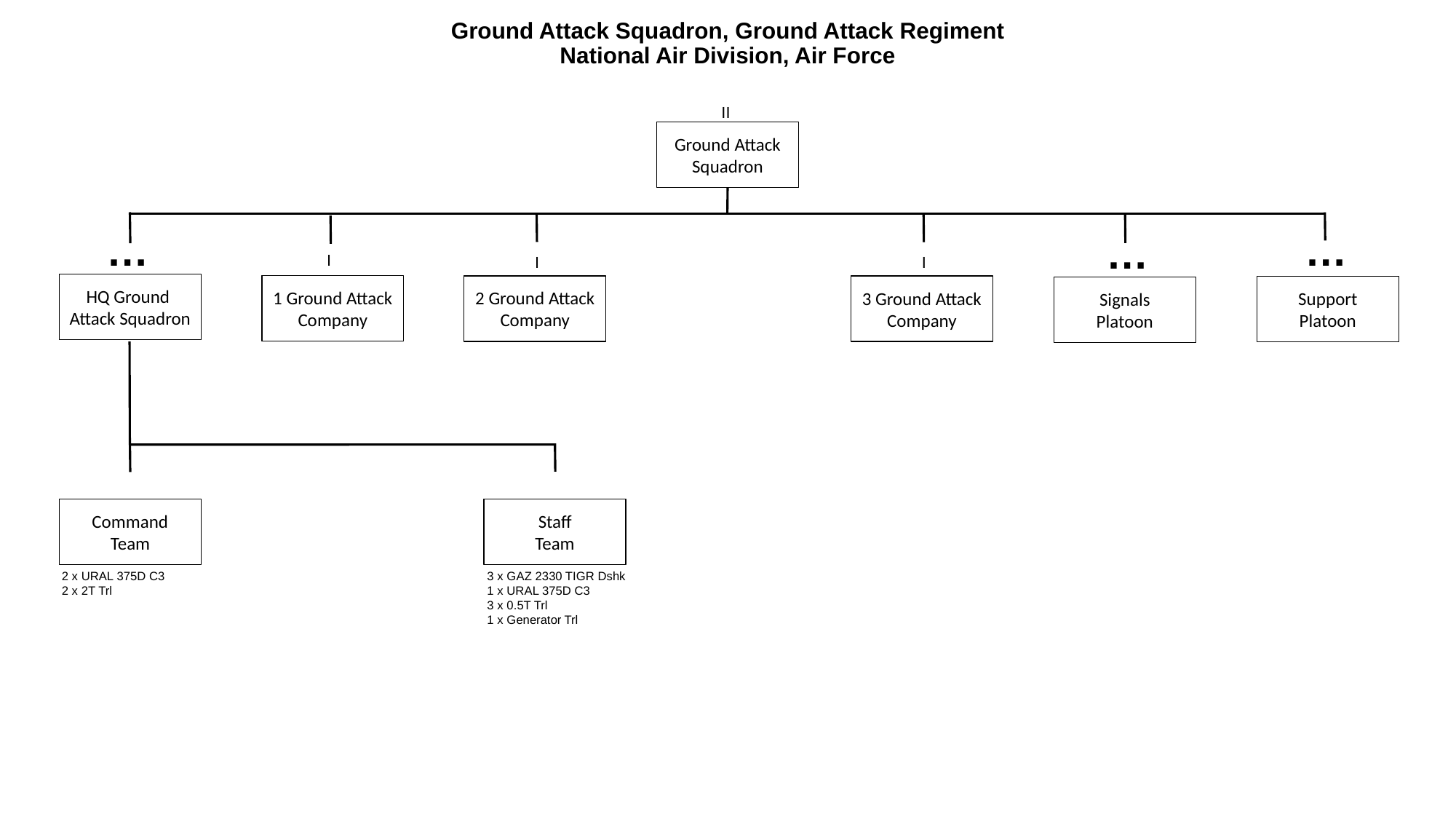

# Ground Attack Squadron, Ground Attack Regiment National Air Division, Air Force
II
Ground Attack Squadron
…
…
…
I
I
I
HQ Ground
Attack Squadron
1 Ground Attack Company
2 Ground Attack Company
3 Ground Attack Company
Support
Platoon
Signals
Platoon
Command
Team
Staff
Team
2 x URAL 375D C3
2 x 2T Trl
3 x GAZ 2330 TIGR Dshk
1 x URAL 375D C3
3 x 0.5T Trl
1 x Generator Trl